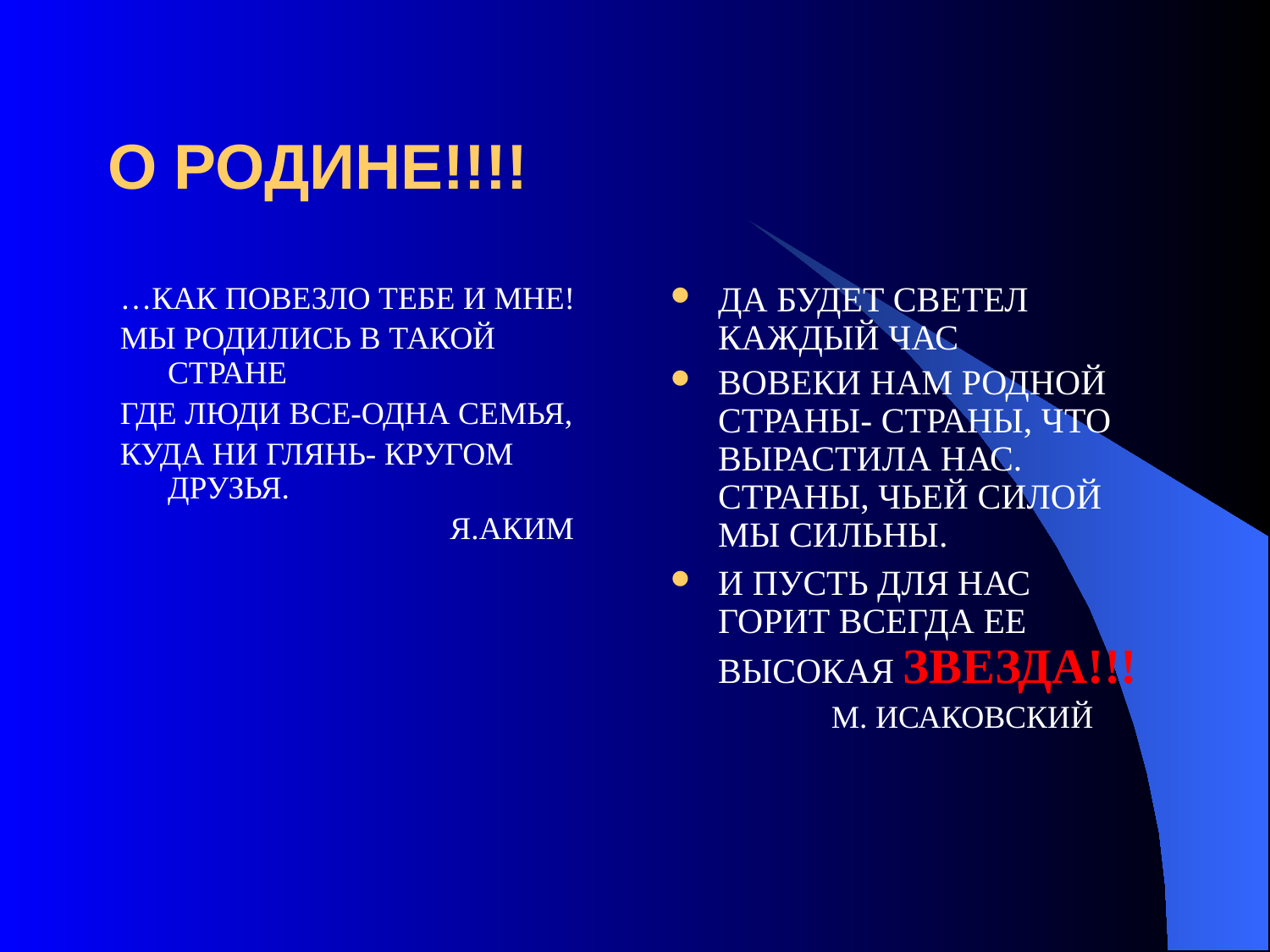

# О РОДИНЕ!!!!
…КАК ПОВЕЗЛО ТЕБЕ И МНЕ!
МЫ РОДИЛИСЬ В ТАКОЙ СТРАНЕ
ГДЕ ЛЮДИ ВСЕ-ОДНА СЕМЬЯ,
КУДА НИ ГЛЯНЬ- КРУГОМ ДРУЗЬЯ.
                                         Я.АКИМ
ДА БУДЕТ СВЕТЕЛ КАЖДЫЙ ЧАС
ВОВЕКИ НАМ РОДНОЙ СТРАНЫ- СТРАНЫ, ЧТО ВЫРАСТИЛА НАС. СТРАНЫ, ЧЬЕЙ СИЛОЙ МЫ СИЛЬНЫ.
И ПУСТЬ ДЛЯ НАС ГОРИТ ВСЕГДА ЕЕ ВЫСОКАЯ ЗВЕЗДА!!!
                    М. ИСАКОВСКИЙ